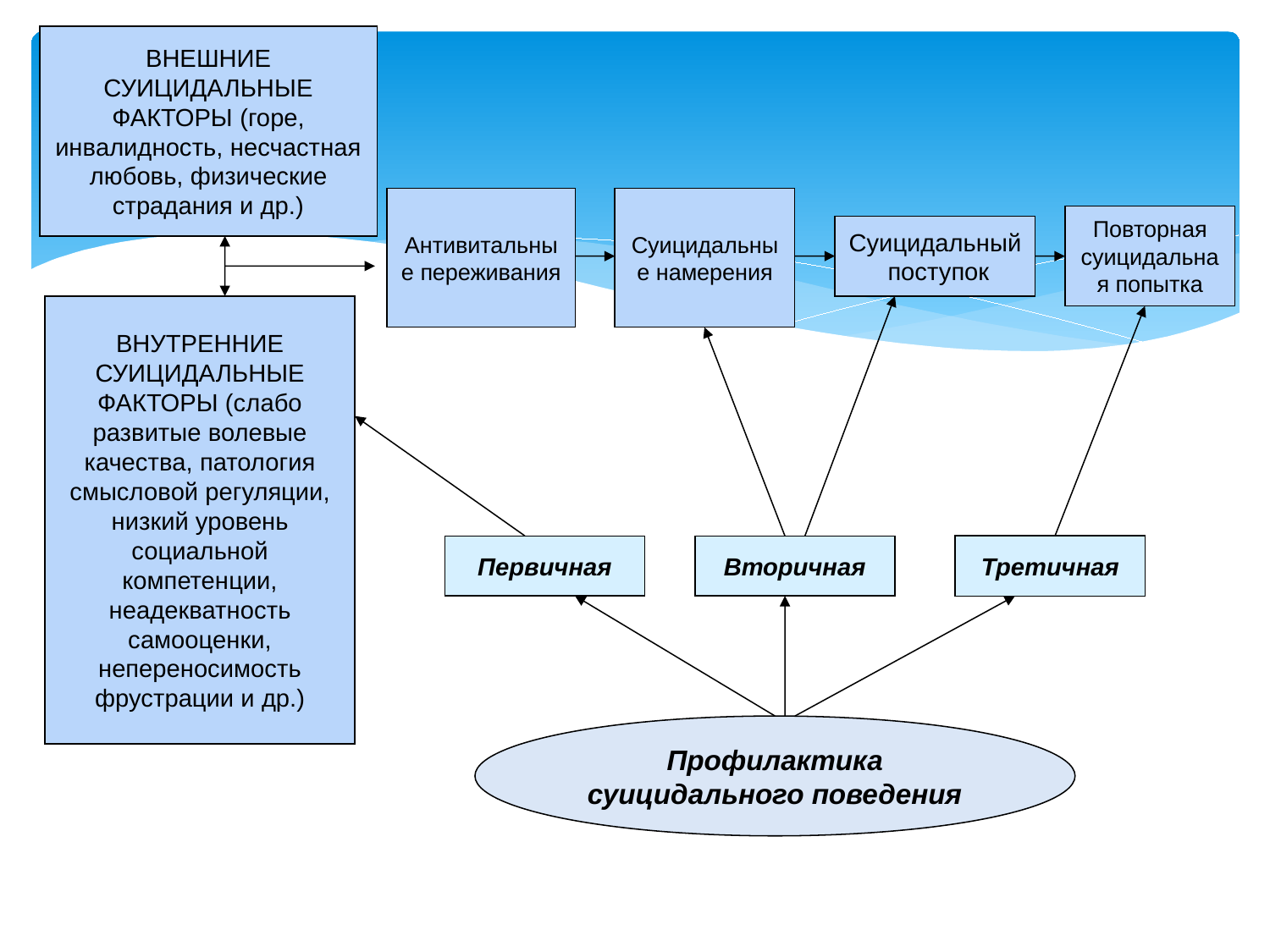

ВНЕШНИЕ СУИЦИДАЛЬНЫЕ ФАКТОРЫ (горе, инвалидность, несчастная любовь, физические страдания и др.)
Антивитальные переживания
Суицидальные намерения
Повторная суицидальная попытка
Суицидальный  поступок

ВНУТРЕННИЕ СУИЦИДАЛЬНЫЕ ФАКТОРЫ (слабо развитые волевые качества, патология смысловой регуляции, низкий уровень социальной компетенции, неадекватность самооценки, непереносимость фрустрации и др.)

Первичная
Вторичная
Третичная

Профилактика суицидального поведения